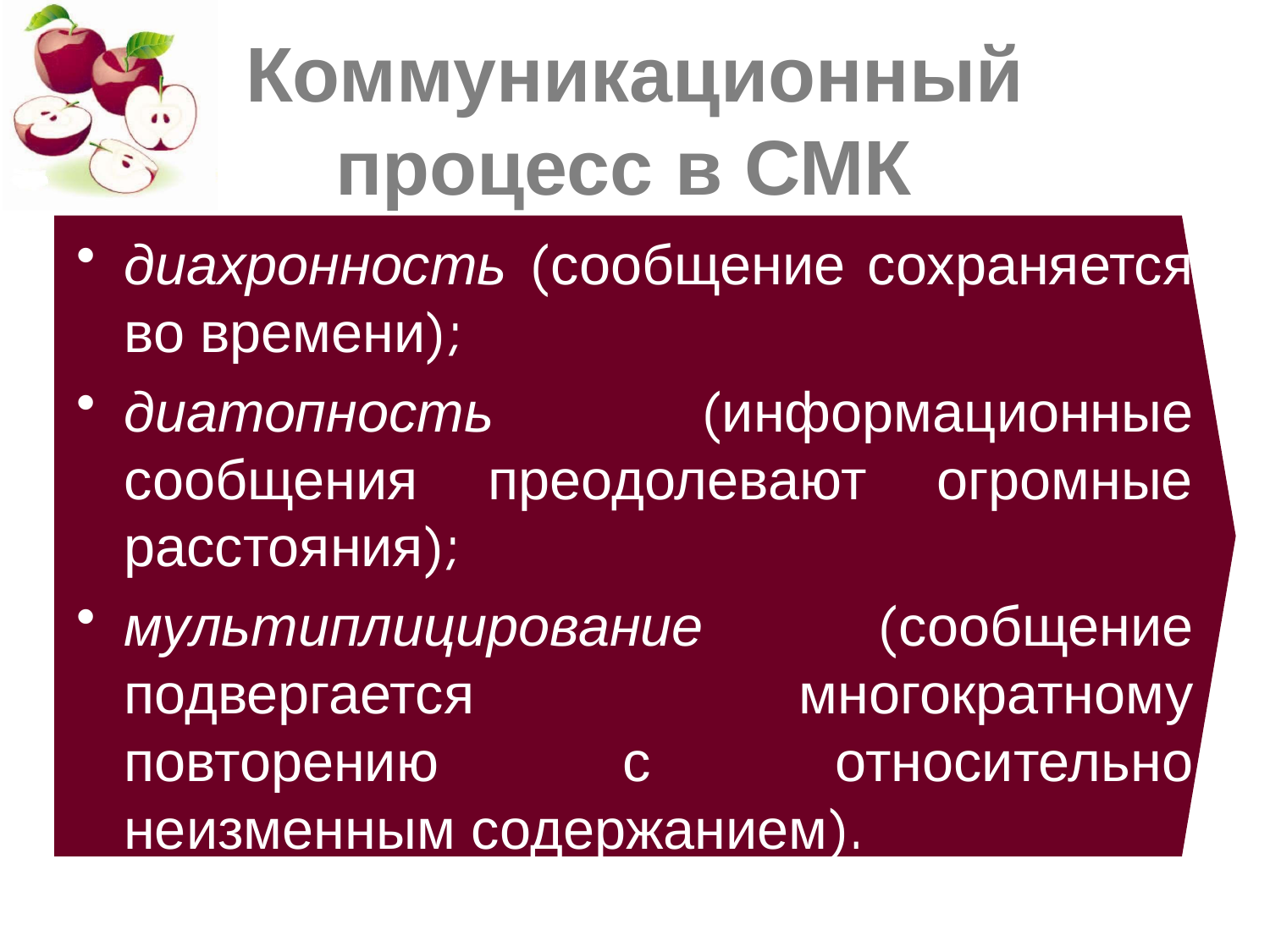

# Коммуникационный процесс в СМК
диахронность (сообщение сохраняется во времени);
диатопность (информационные сообщения преодолевают огромные расстояния);
мультиплицирование (сообщение подвергается многократному повторению с относительно неизменным содержанием).